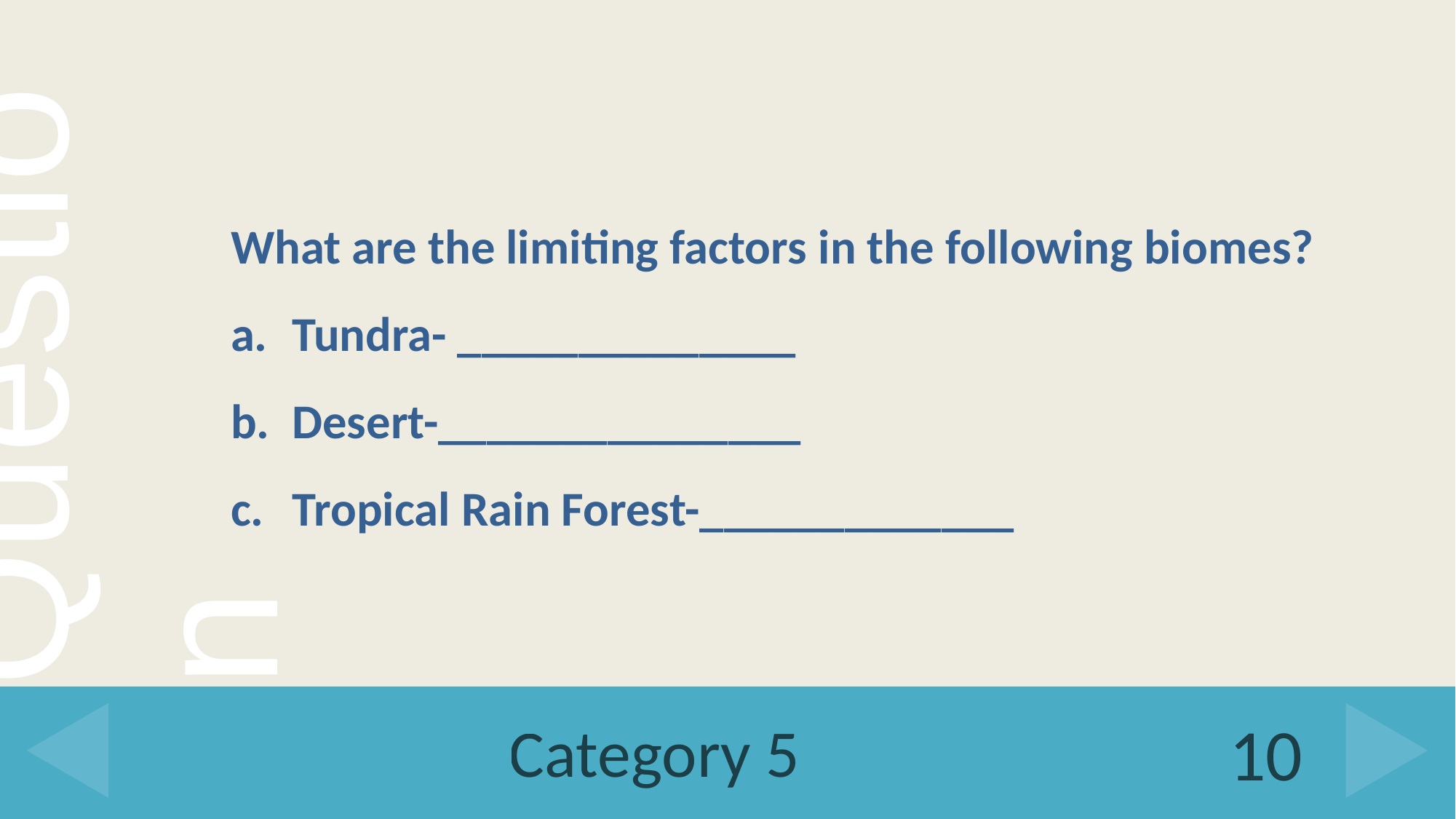

What are the limiting factors in the following biomes?
Tundra- ______________
Desert-_______________
Tropical Rain Forest-_____________
# Category 5
10